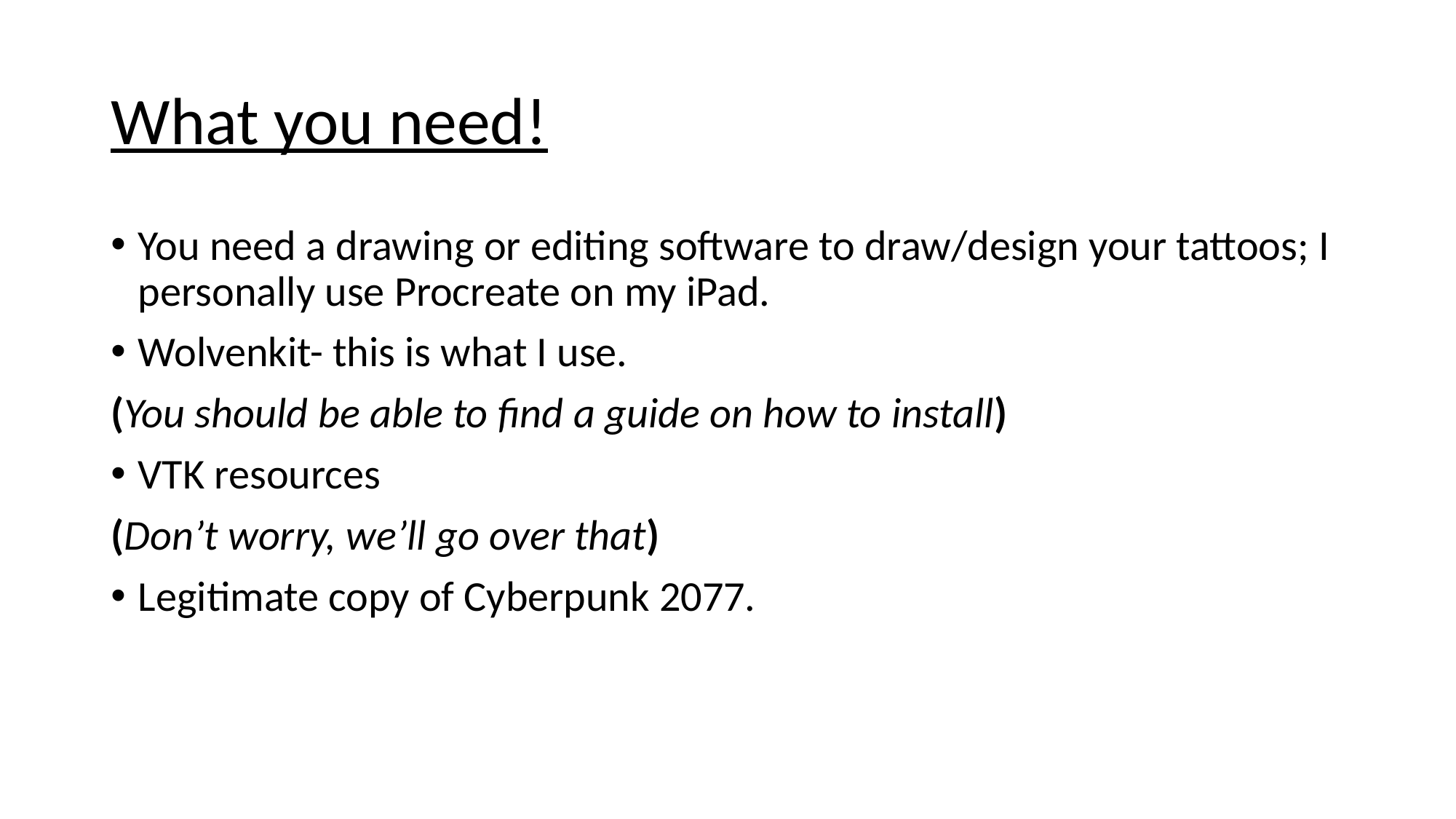

# What you need!
You need a drawing or editing software to draw/design your tattoos; I personally use Procreate on my iPad.
Wolvenkit- this is what I use.
(You should be able to find a guide on how to install)
VTK resources
(Don’t worry, we’ll go over that)
Legitimate copy of Cyberpunk 2077.